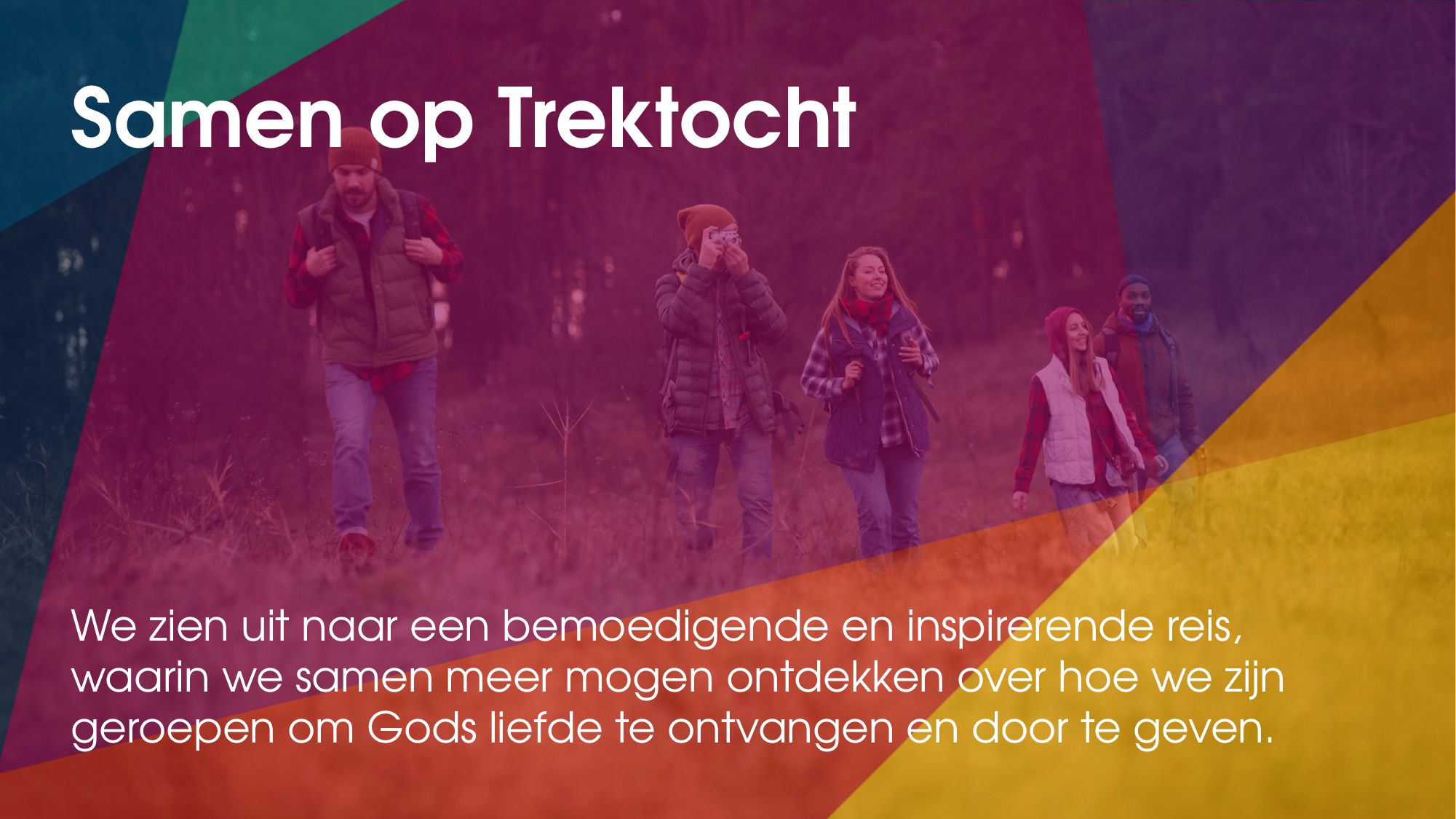

Samen op Trektocht
We zien uit naar een bemoedigende en inspirerende reis, waarin we samen meer mogen ontdekken over hoe we zijn geroepen om Gods liefde te ontvangen en door te geven.